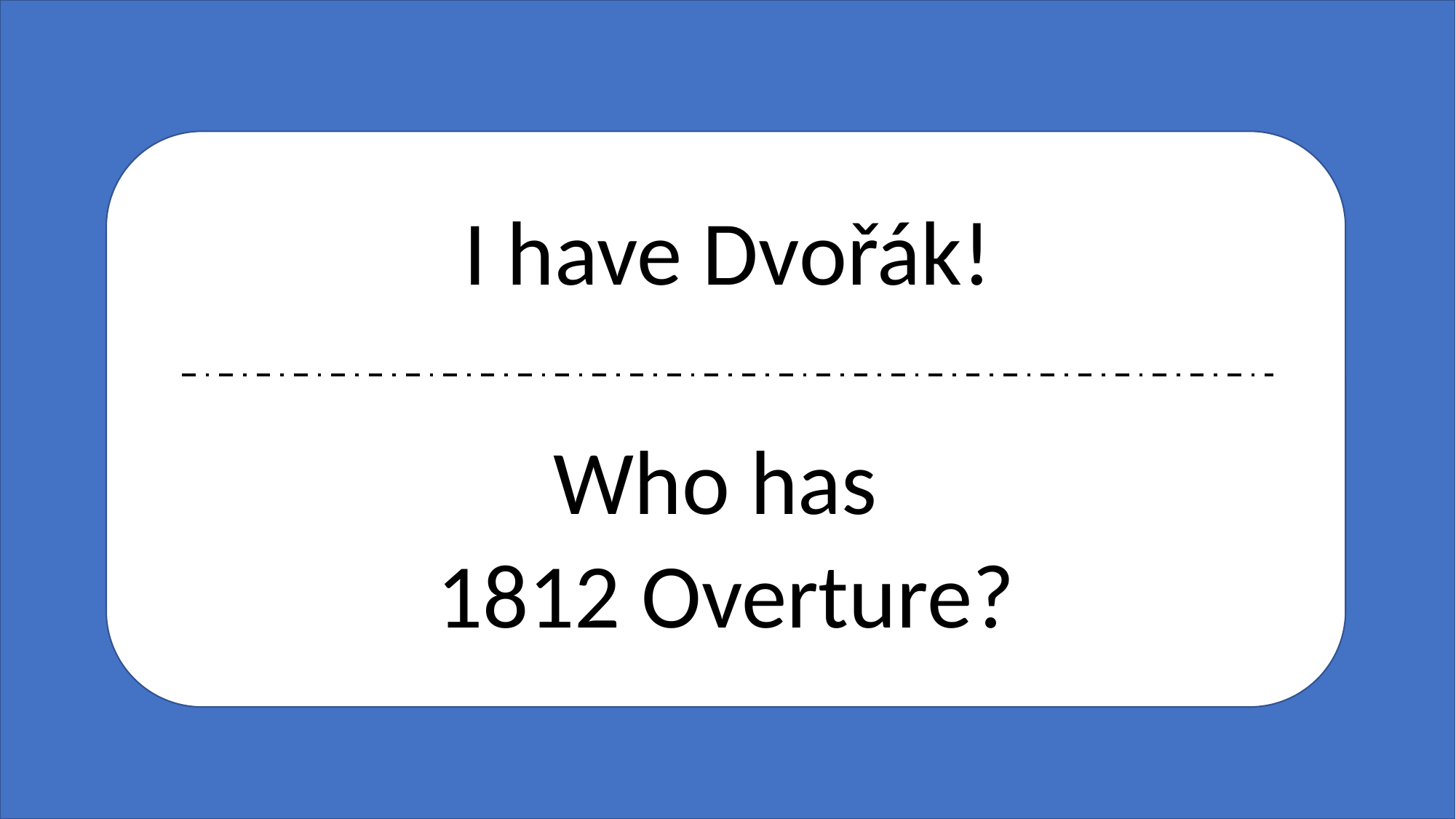

# I have Dvořák!
Who has
1812 Overture?